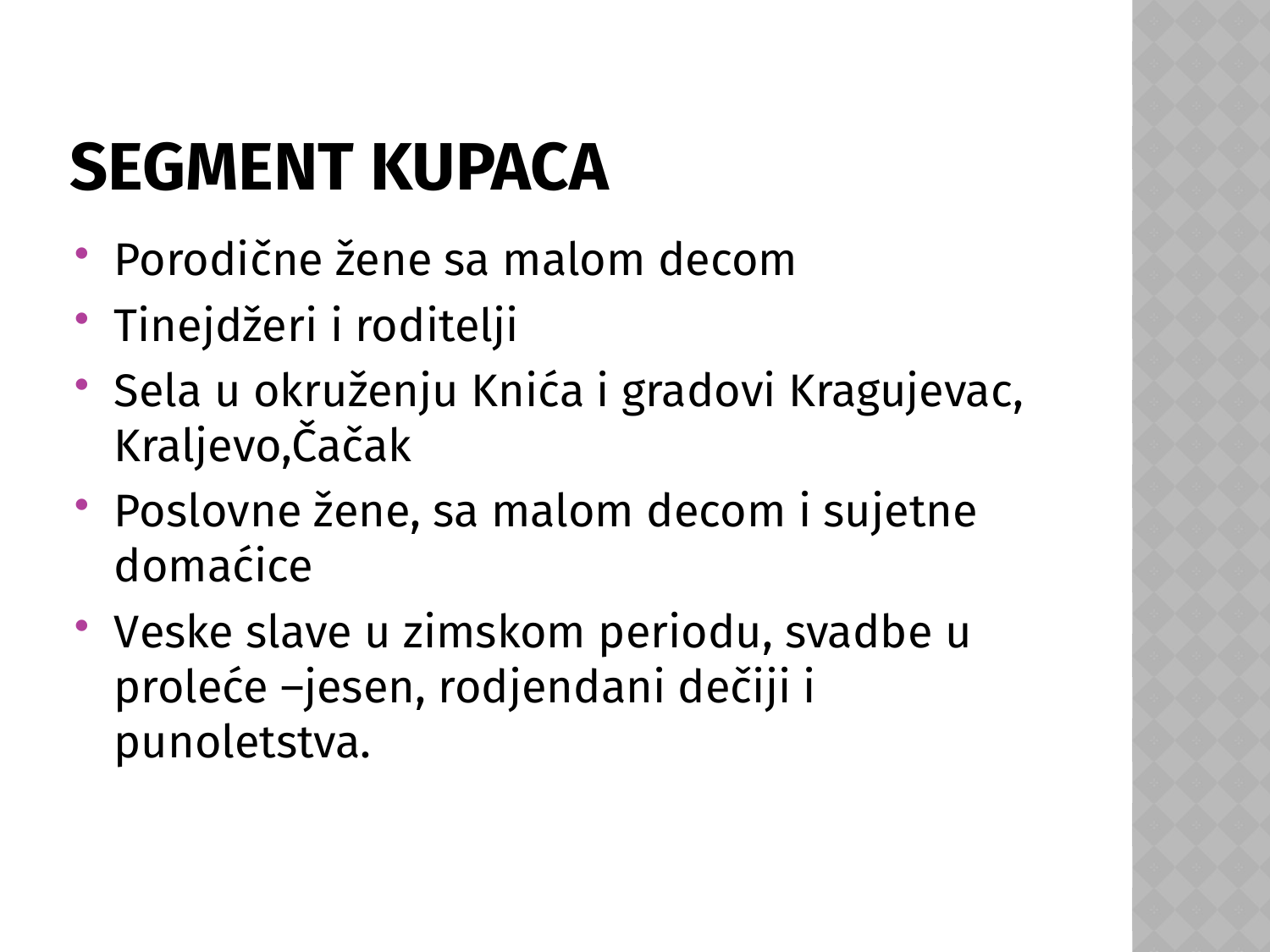

# Segment kupaca
Porodične žene sa malom decom
Tinejdžeri i roditelji
Sela u okruženju Knića i gradovi Kragujevac, Kraljevo,Čačak
Poslovne žene, sa malom decom i sujetne domaćice
Veske slave u zimskom periodu, svadbe u proleće –jesen, rodjendani dečiji i punoletstva.